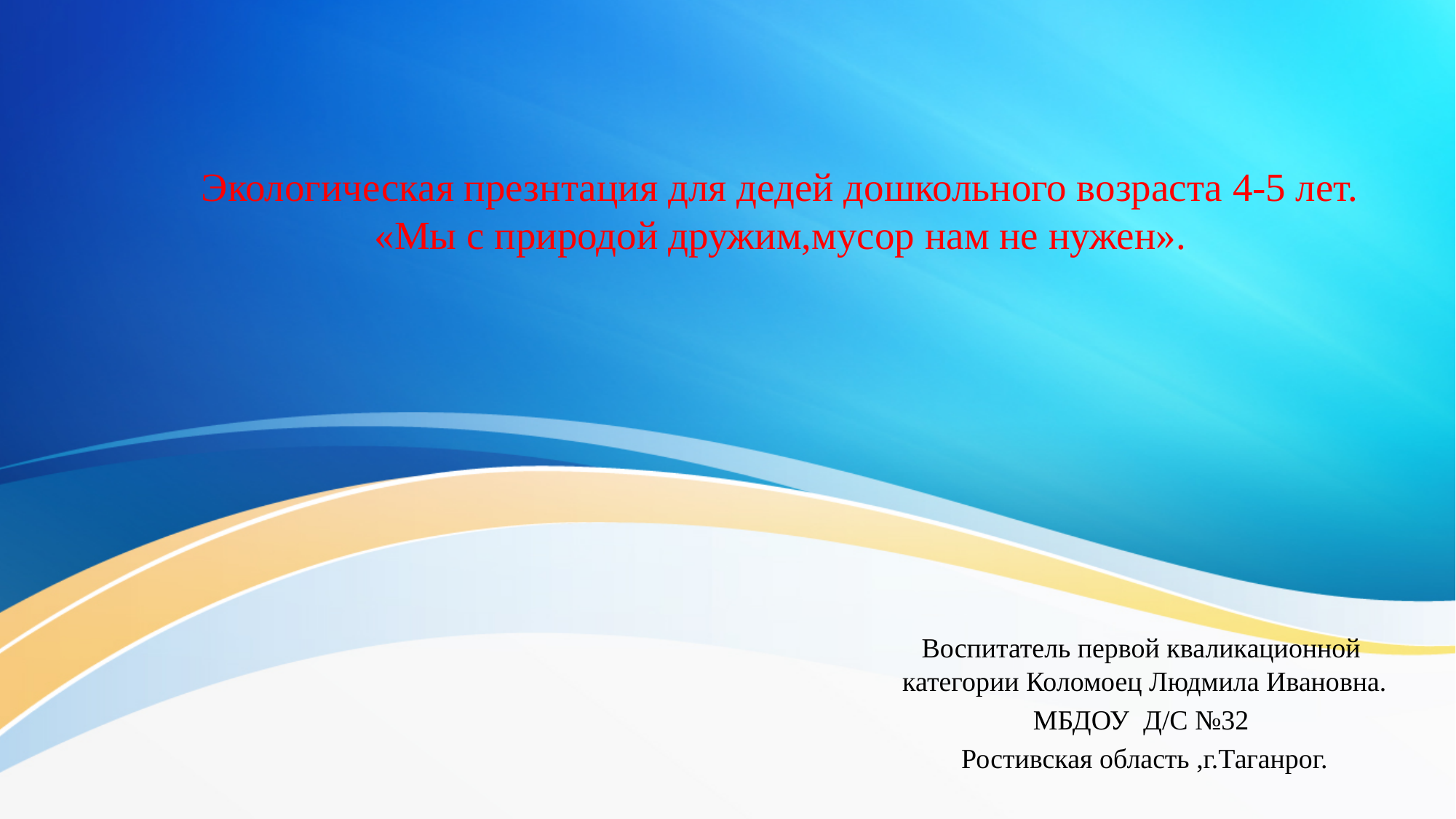

# Экологическая презнтация для дедей дошкольного возраста 4-5 лет. «Мы с природой дружим,мусор нам не нужен».
Воспитатель первой кваликационной  категории Коломоец Людмила Ивановна.
МБДОУ  Д/С №32
Ростивская область ,г.Таганрог.